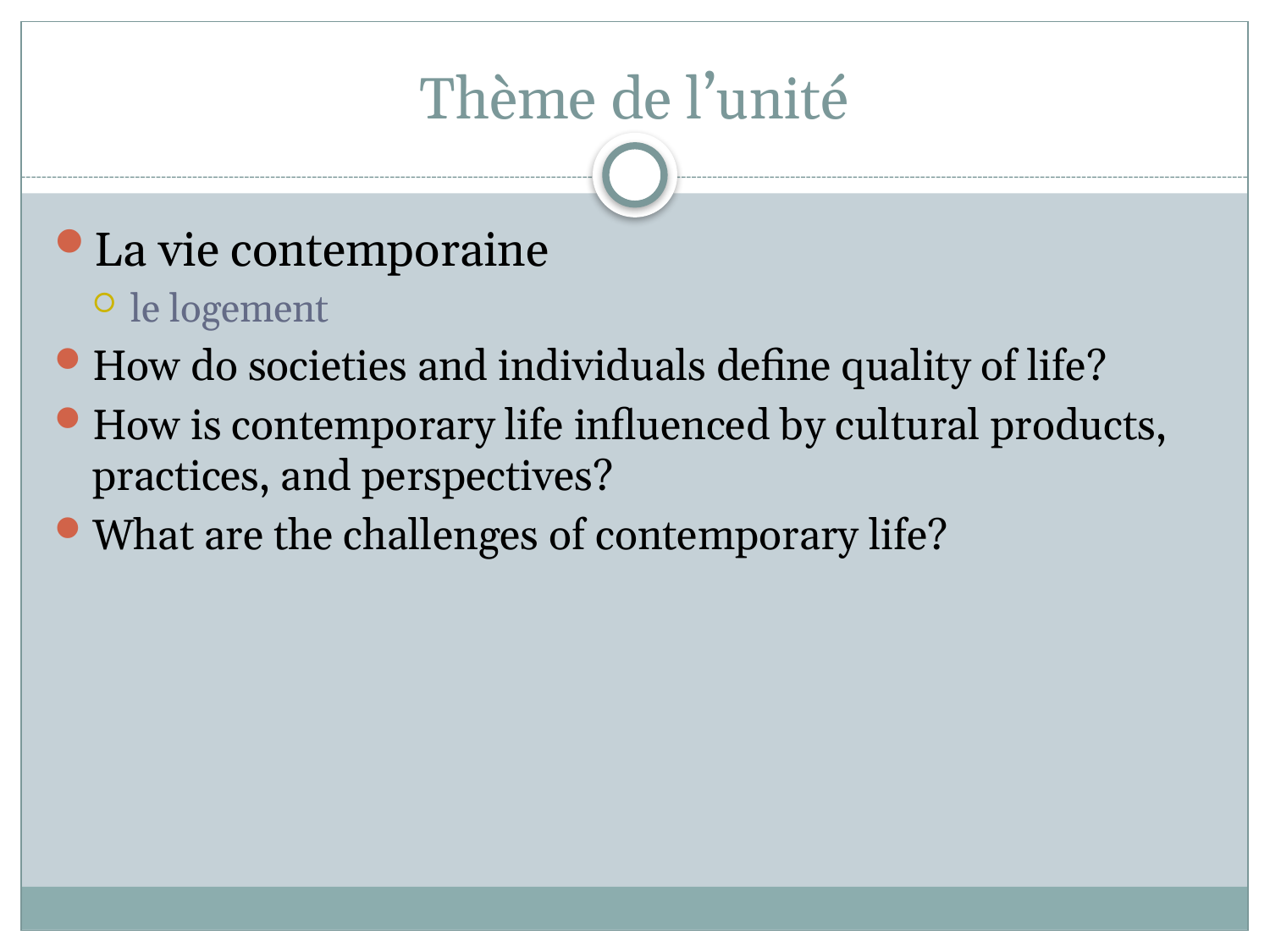

# Thème de l’unité
La vie contemporaine
le logement
How do societies and individuals define quality of life?
How is contemporary life influenced by cultural products, practices, and perspectives?
What are the challenges of contemporary life?